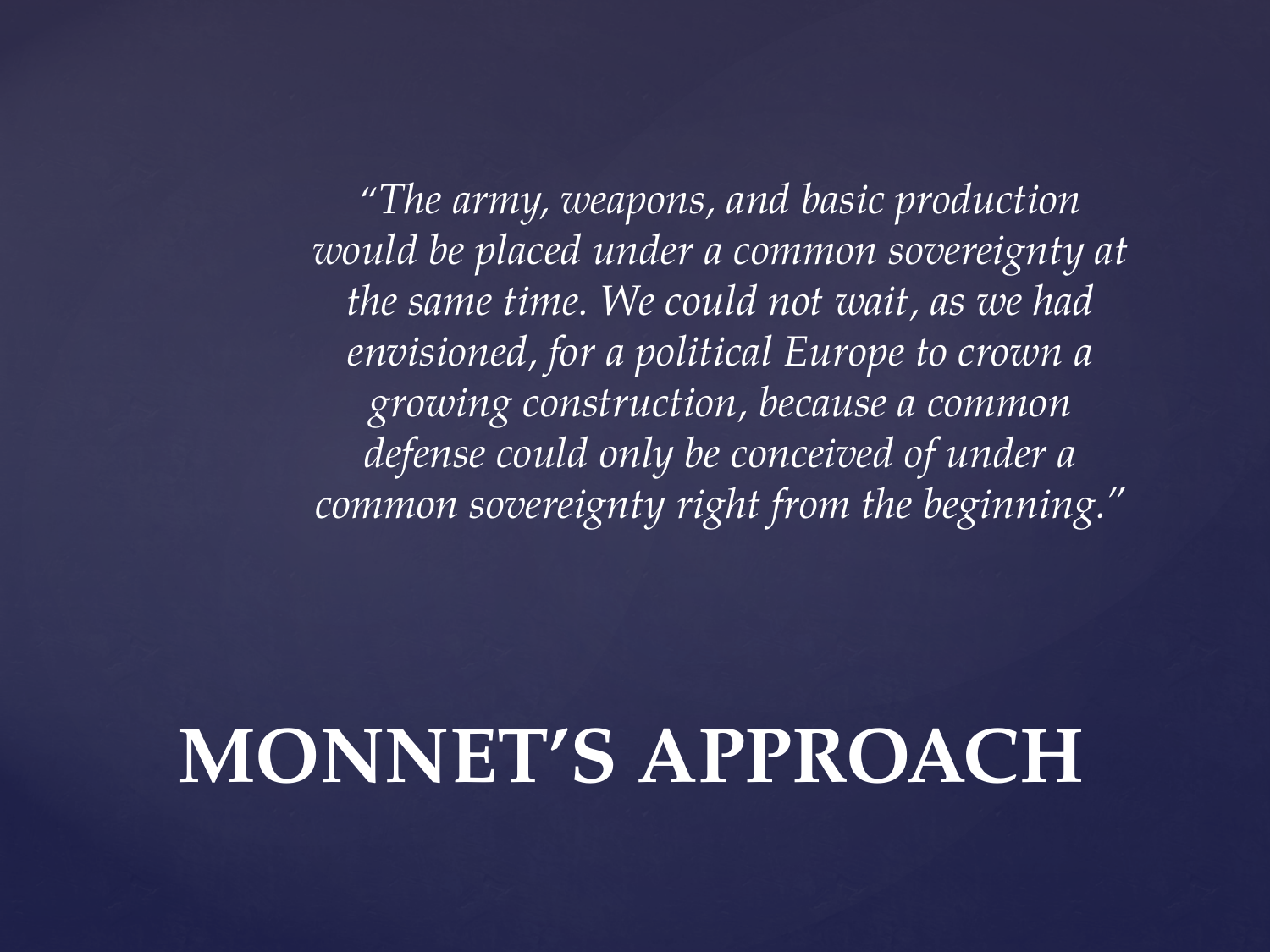

“The army, weapons, and basic production would be placed under a common sovereignty at the same time. We could not wait, as we had envisioned, for a political Europe to crown a growing construction, because a common defense could only be conceived of under a common sovereignty right from the beginning.”
# MONNET’S APPROACH